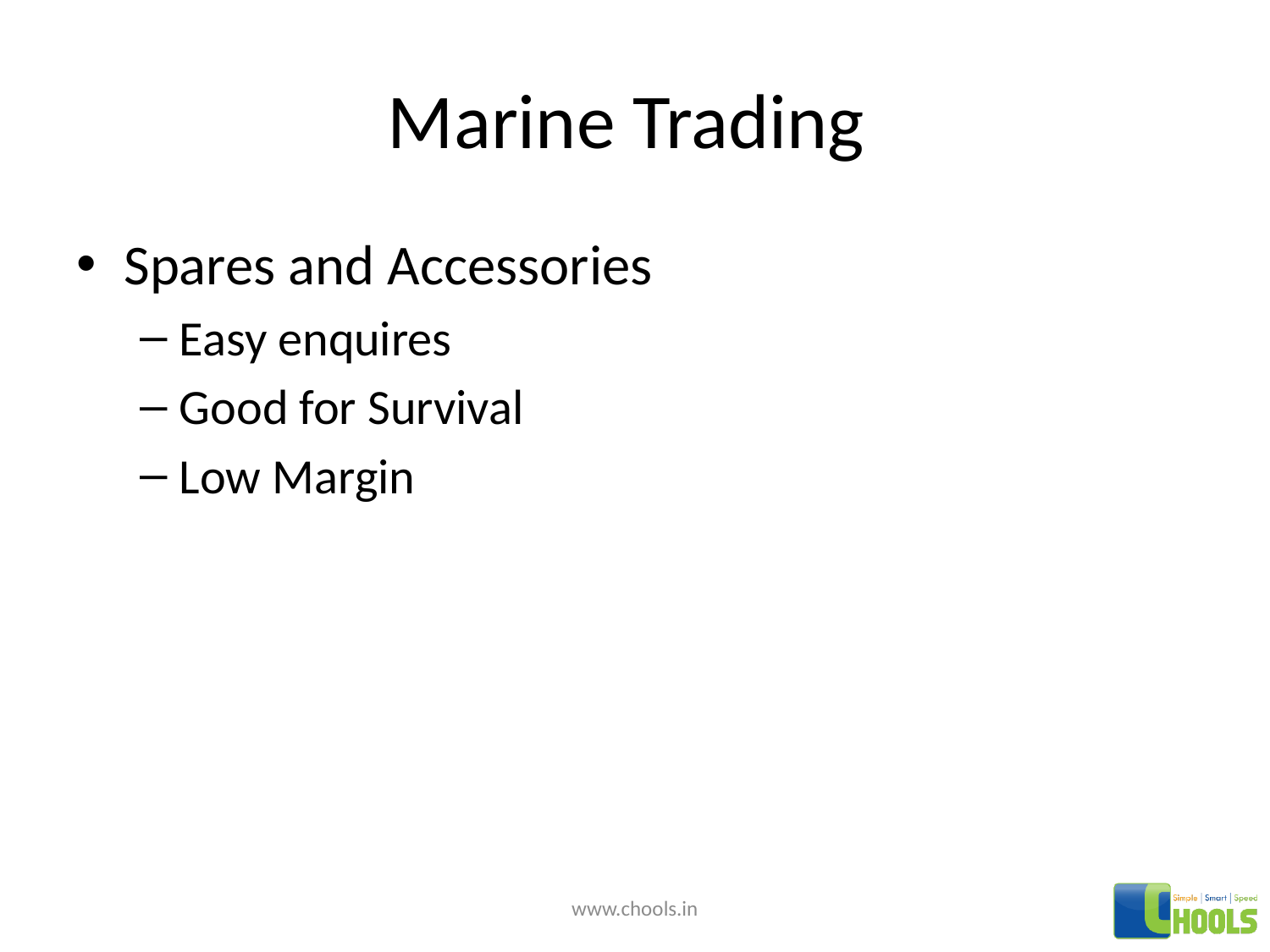

# Marine Trading
Spares and Accessories
Easy enquires
Good for Survival
Low Margin
www.chools.in